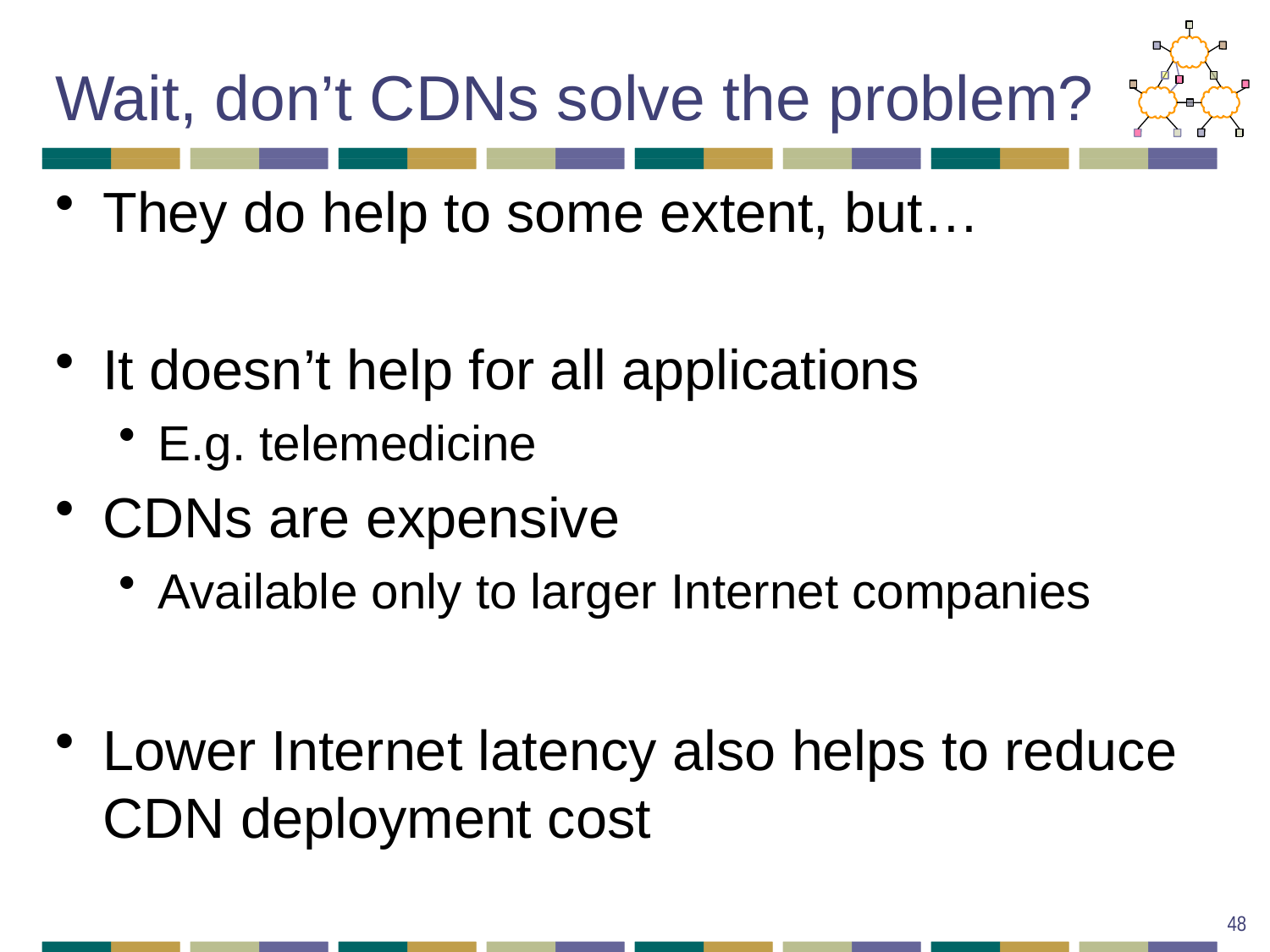

# Wait, don’t CDNs solve the problem?
They do help to some extent, but…

It doesn’t help for all applications
E.g. telemedicine
CDNs are expensive
Available only to larger Internet companies

Lower Internet latency also helps to reduce CDN deployment cost
48